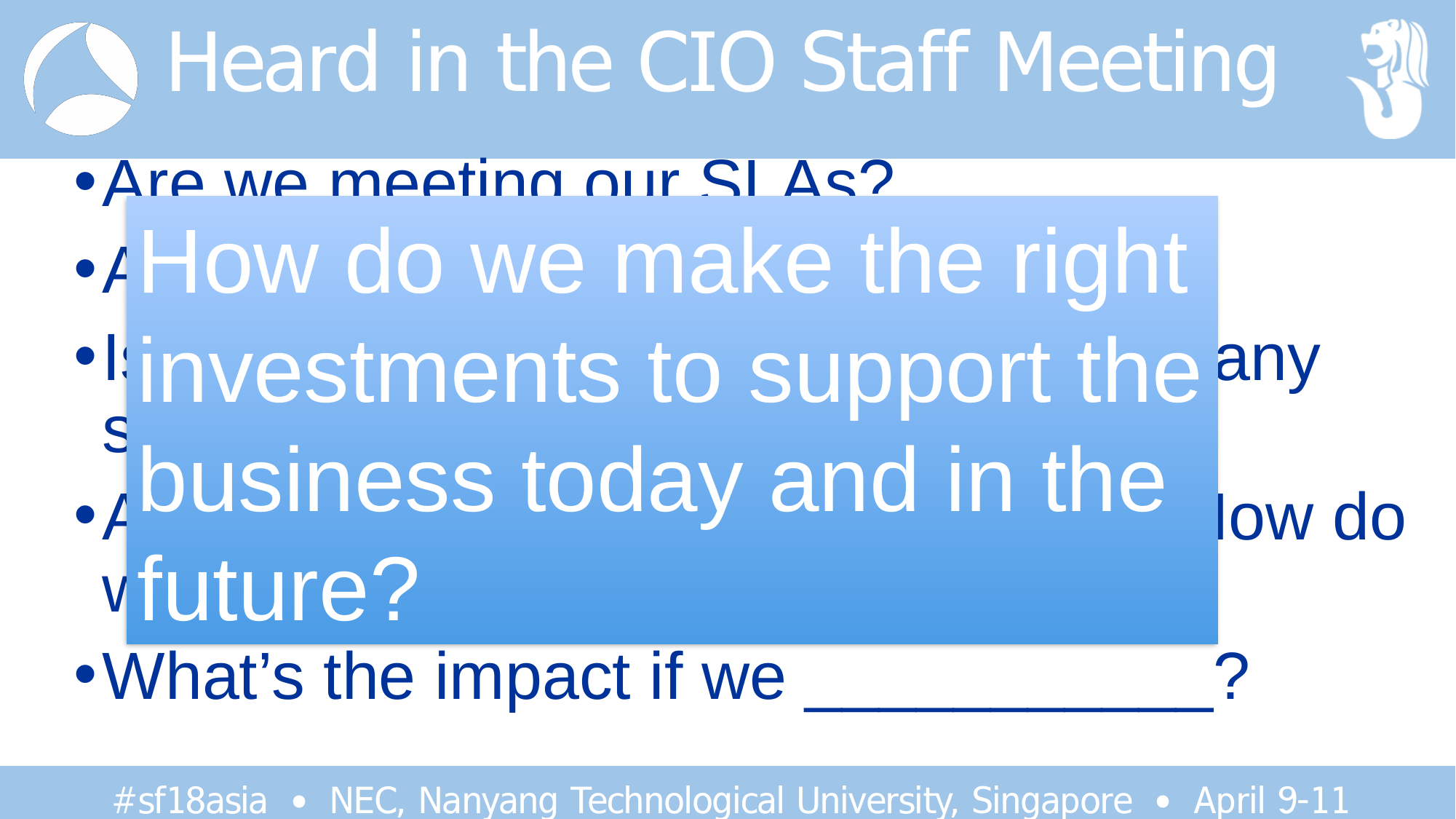

# Heard in the CIO Staff Meeting
Are we meeting our SLAs?
Are customers happy?
Is IT measurably contributing to company success?
Are we investing in the right areas?  How do we know?
What’s the impact if we ___________?

How do we make the right investments to support the business today and in the future?